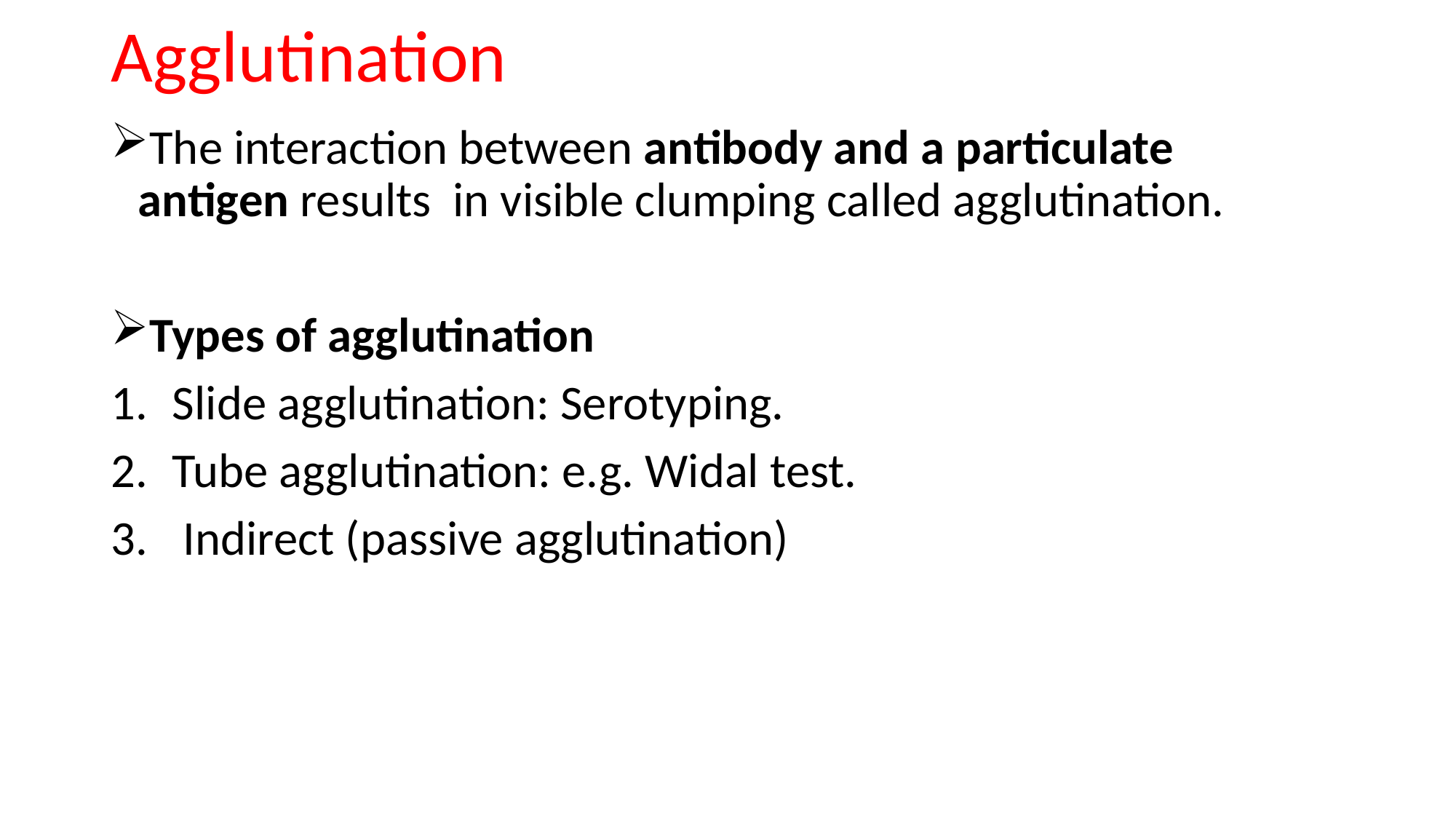

# Agglutination
The interaction between antibody and a particulate antigen results  in visible clumping called agglutination.

Types of agglutination
Slide agglutination: Serotyping.
Tube agglutination: e.g. Widal test.
 Indirect (passive agglutination)